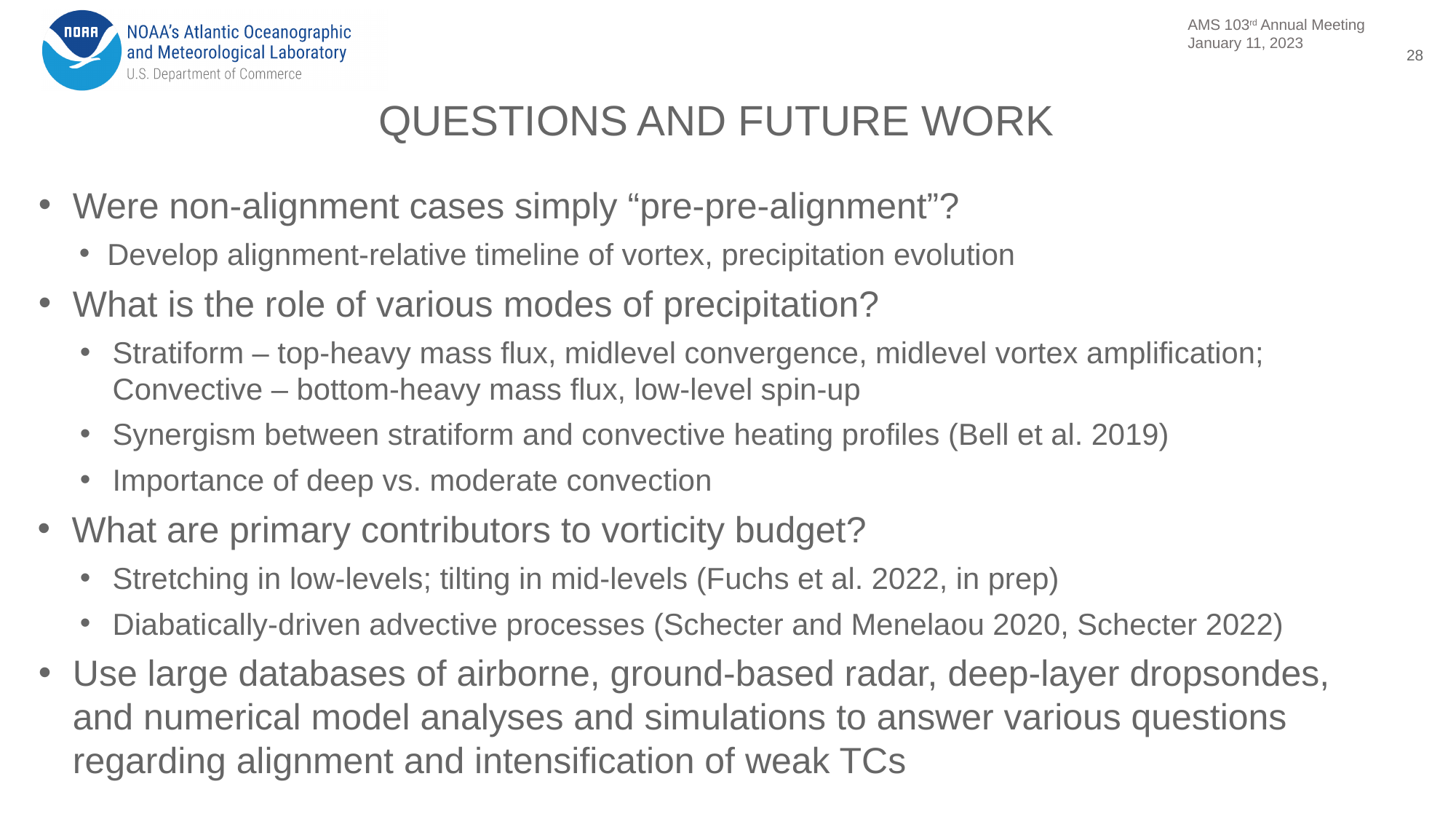

28
QUESTIONS AND FUTURE WORK

Were non-alignment cases simply “pre-pre-alignment”?
Develop alignment-relative timeline of vortex, precipitation evolution
What is the role of various modes of precipitation?
Stratiform – top-heavy mass flux, midlevel convergence, midlevel vortex amplification; Convective – bottom-heavy mass flux, low-level spin-up
Synergism between stratiform and convective heating profiles (Bell et al. 2019)
Importance of deep vs. moderate convection
What are primary contributors to vorticity budget?
Stretching in low-levels; tilting in mid-levels (Fuchs et al. 2022, in prep)
Diabatically-driven advective processes (Schecter and Menelaou 2020, Schecter 2022)
Use large databases of airborne, ground-based radar, deep-layer dropsondes, and numerical model analyses and simulations to answer various questions regarding alignment and intensification of weak TCs